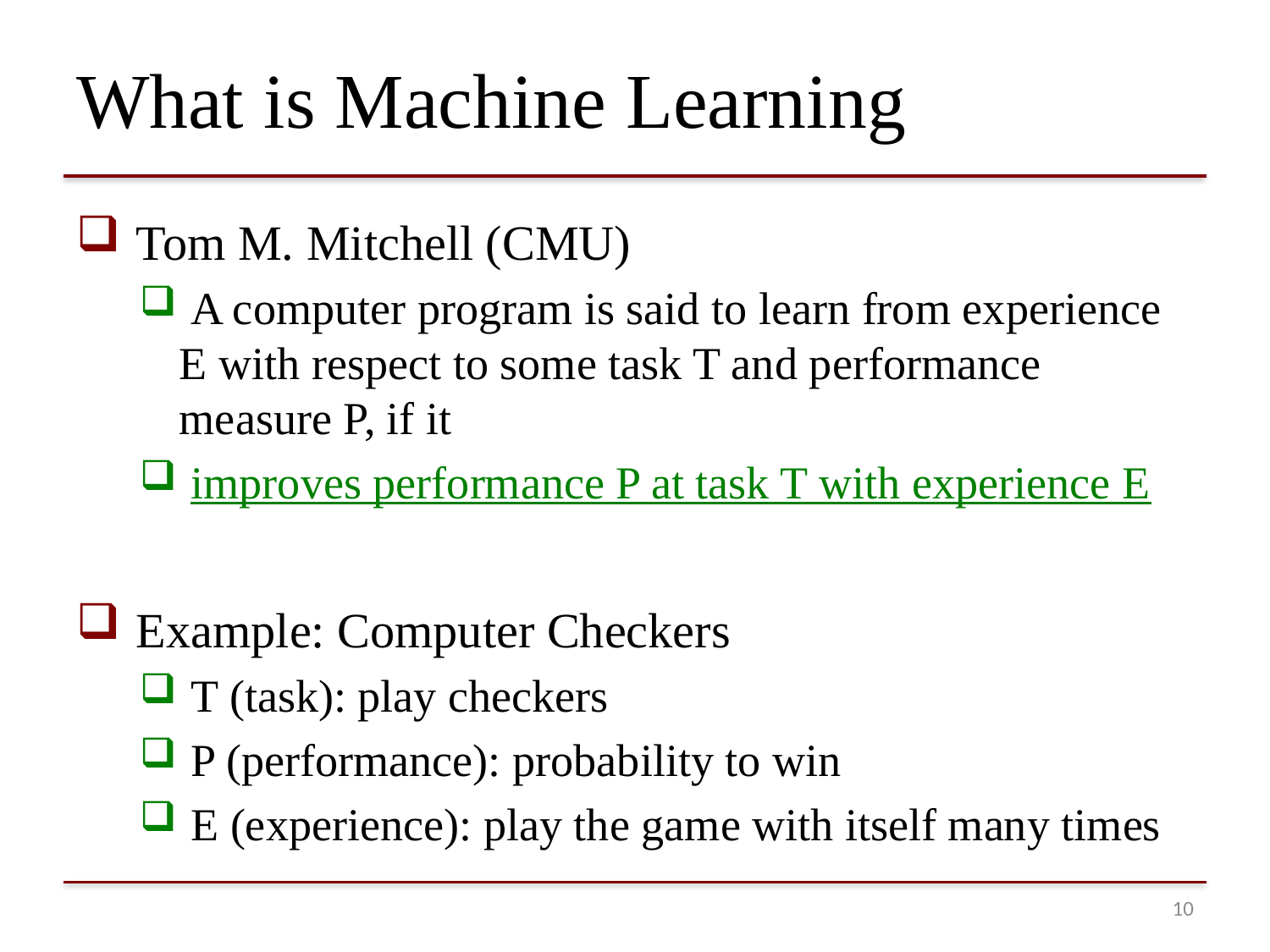

# What is Machine Learning
 Tom M. Mitchell (CMU)
 A computer program is said to learn from experience E with respect to some task T and performance measure P, if it
 improves performance P at task T with experience E

 Example: Computer Checkers
 T (task): play checkers
 P (performance): probability to win
 E (experience): play the game with itself many times

10